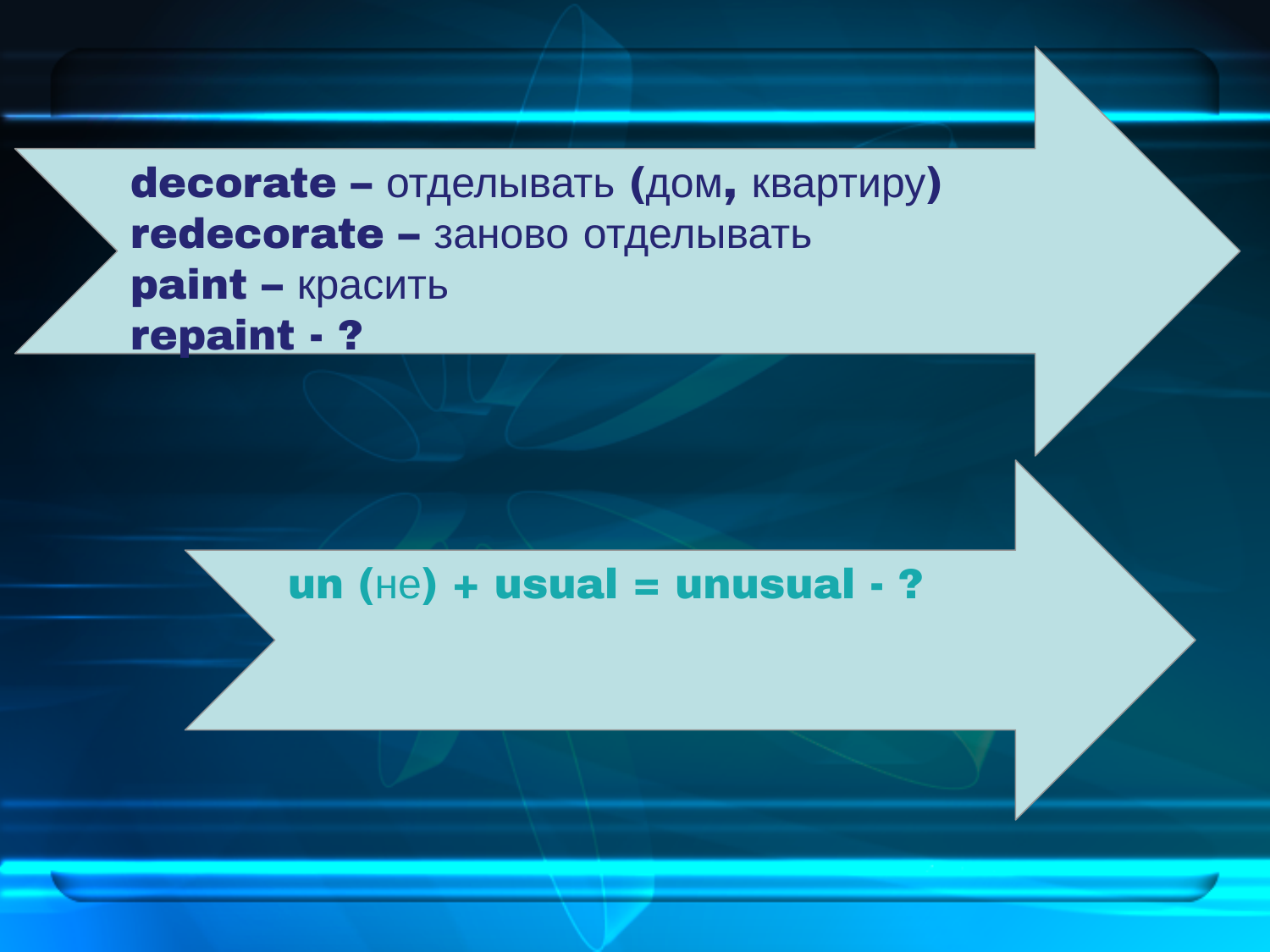

#
decorate – отделывать (дом, квартиру)
redecorate – заново отделывать
paint – красить
repaint - ?
un (не) + usual = unusual - ?